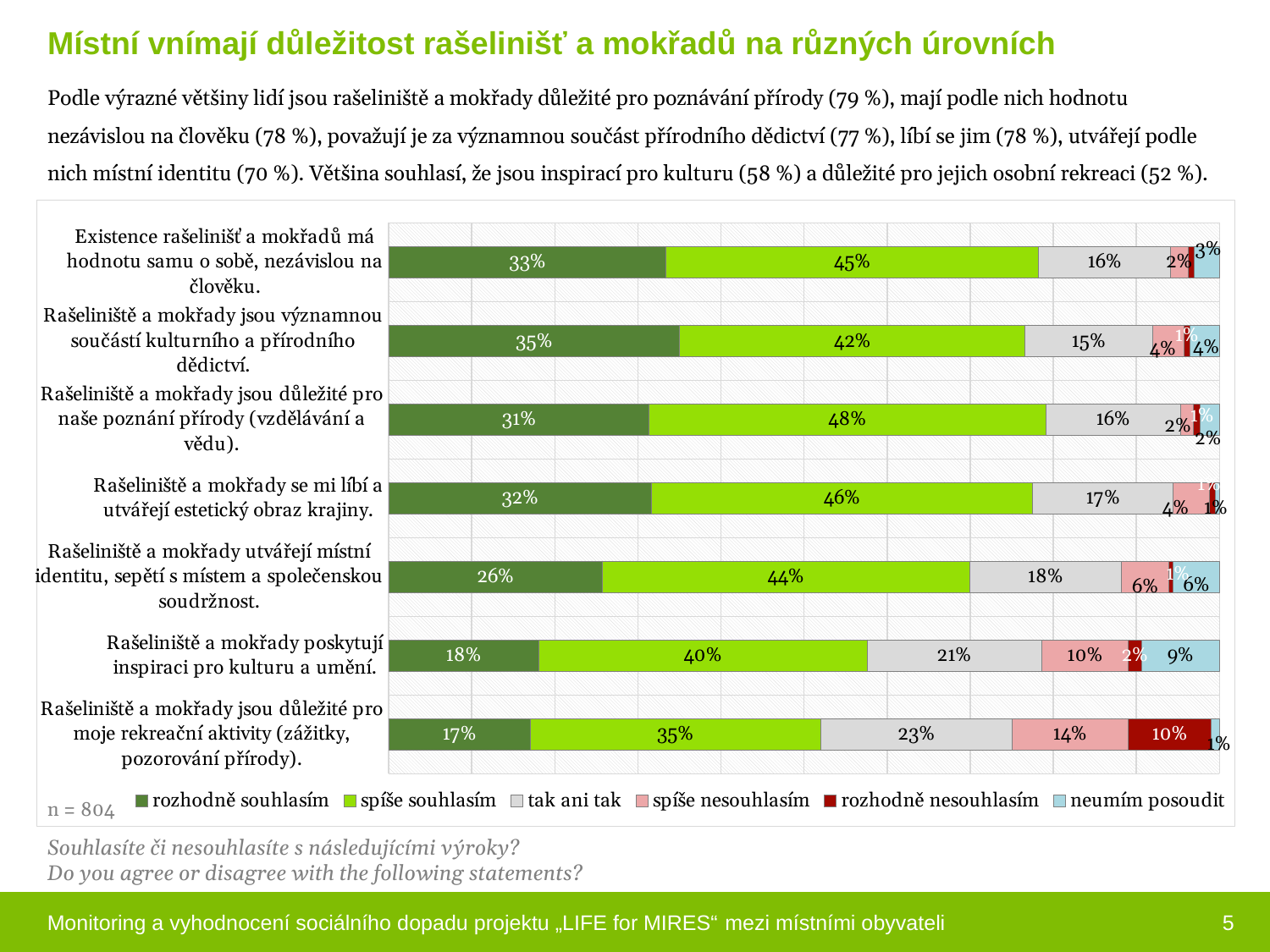

Místní vnímají důležitost rašelinišť a mokřadů na různých úrovních
Podle výrazné většiny lidí jsou rašeliniště a mokřady důležité pro poznávání přírody (79 %), mají podle nich hodnotu nezávislou na člověku (78 %), považují je za významnou součást přírodního dědictví (77 %), líbí se jim (78 %), utvářejí podle nich místní identitu (70 %). Většina souhlasí, že jsou inspirací pro kulturu (58 %) a důležité pro jejich osobní rekreaci (52 %).

### Chart

| Category | rozhodně souhlasím | spíše souhlasím | tak ani tak | spíše nesouhlasím | rozhodně nesouhlasím | neumím posoudit |
|---|---|---|---|---|---|---|
| Existence rašelinišť a mokřadů má hodnotu samu o sobě, nezávislou na člověku. | 0.334 | 0.449 | 0.159 | 0.021 | 0.007 | 0.031 |
| Rašeliniště a mokřady jsou významnou součástí kulturního a přírodního dědictví. | 0.35 | 0.416 | 0.153 | 0.038 | 0.007 | 0.036 |
| Rašeliniště a mokřady jsou důležité pro naše poznání přírody (vzdělávání a vědu). | 0.313 | 0.478 | 0.162 | 0.015 | 0.009 | 0.023 |
| Rašeliniště a mokřady se mi líbí a utvářejí estetický obraz krajiny. | 0.316 | 0.459 | 0.169 | 0.044 | 0.007 | 0.005 |
| Rašeliniště a mokřady utvářejí místní identitu, sepětí s místem a společenskou soudržnost. | 0.257 | 0.442 | 0.183 | 0.057 | 0.005 | 0.056 |
| Rašeliniště a mokřady poskytují inspiraci pro kulturu a umění. | 0.18 | 0.395 | 0.21 | 0.104 | 0.016 | 0.094 |
| Rašeliniště a mokřady jsou důležité pro moje rekreační aktivity (zážitky, pozorování přírody). | 0.17 | 0.35 | 0.23 | 0.14 | 0.1 | 0.01 |
n = 804
Souhlasíte či nesouhlasíte s následujícími výroky?
Do you agree or disagree with the following statements?
Monitoring a vyhodnocení sociálního dopadu projektu „LIFE for MIRES“ mezi místními obyvateli
5